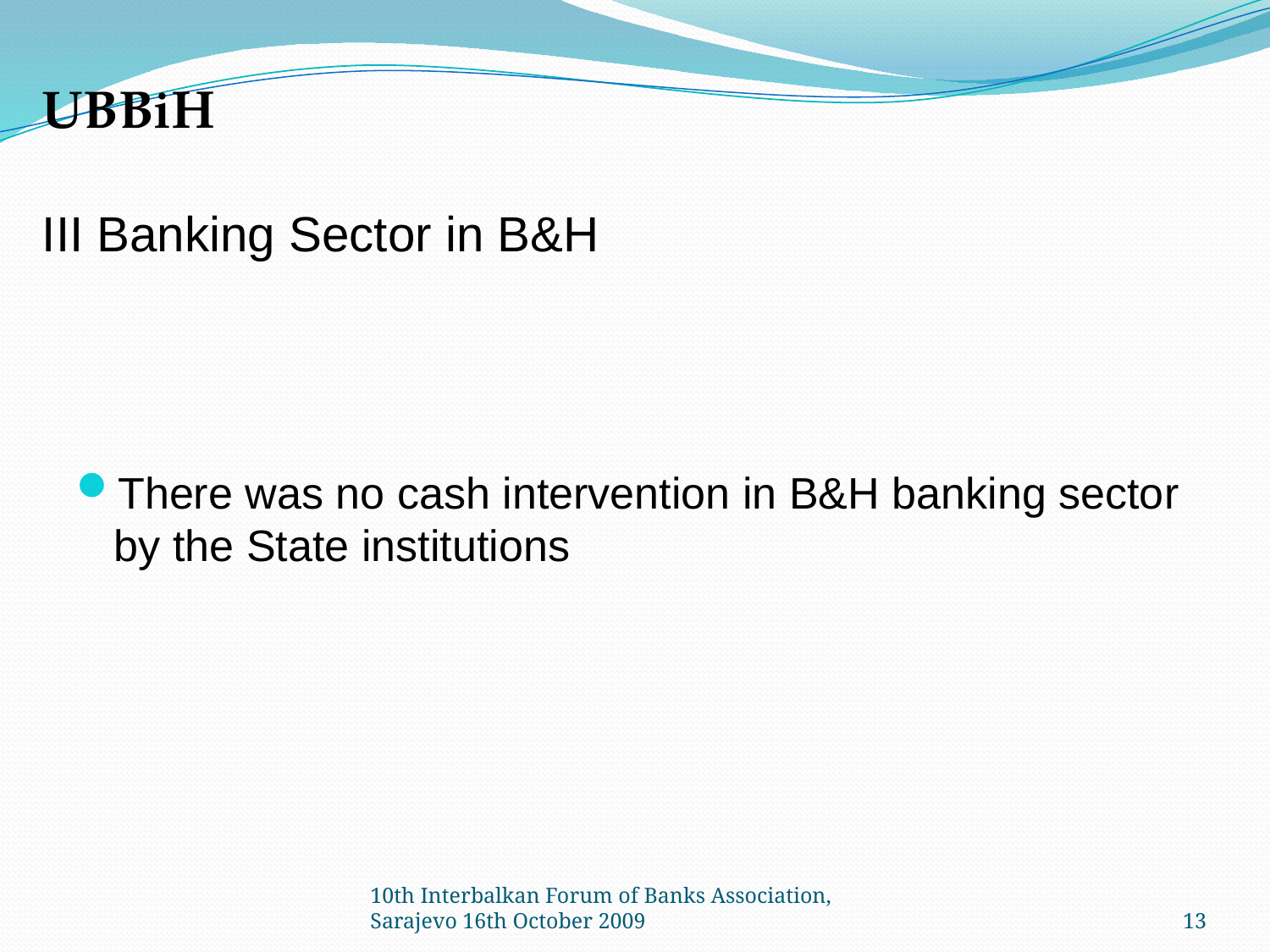

UBBiH

III Banking Sector in B&H
#

There was no cash intervention in B&H banking sector by the State institutions
10th Interbalkan Forum of Banks Association, Sarajevo 16th October 2009
13